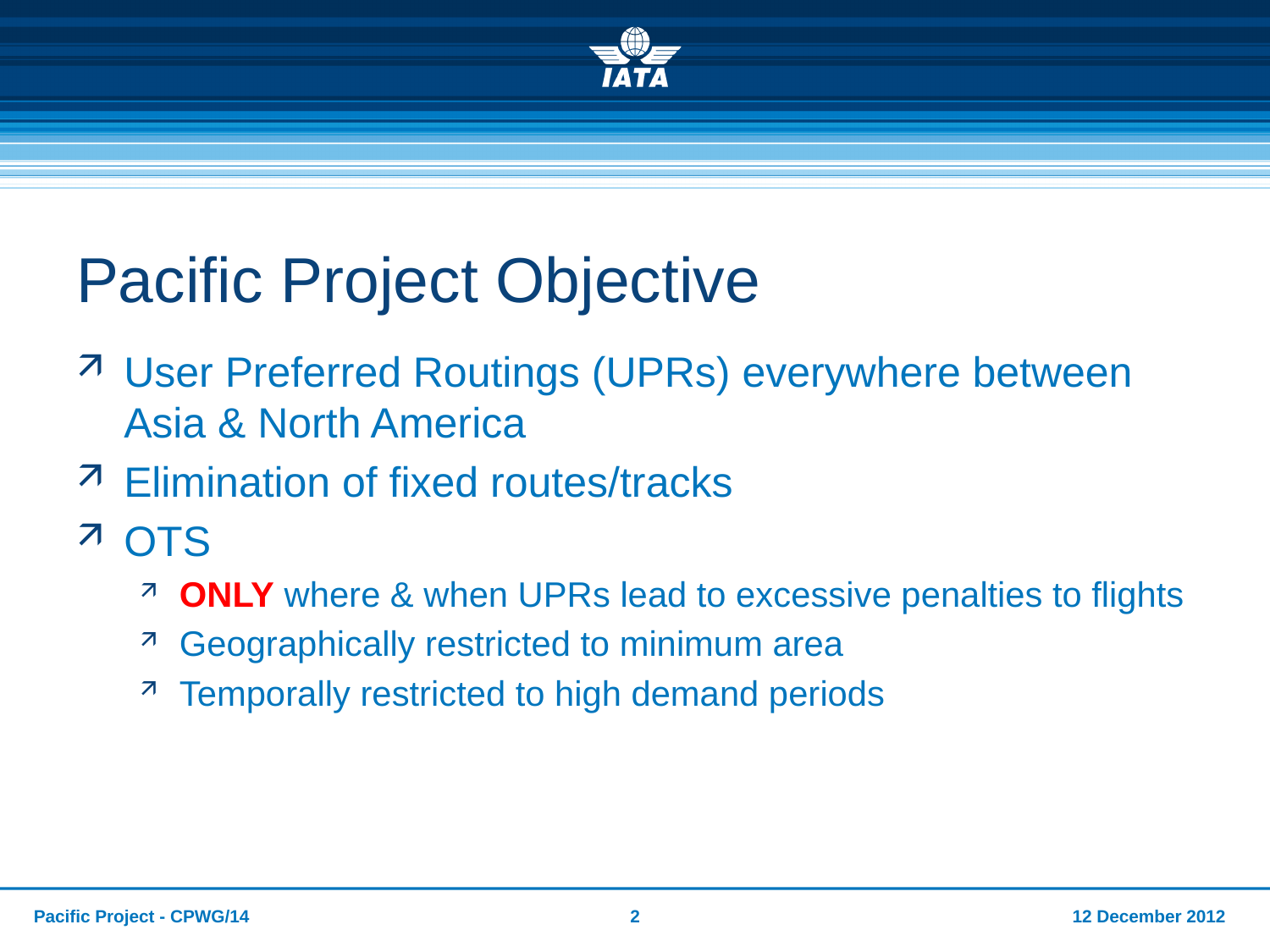

# Pacific Project Objective
User Preferred Routings (UPRs) everywhere between Asia & North America
Elimination of fixed routes/tracks
OTS
ONLY where & when UPRs lead to excessive penalties to flights
Geographically restricted to minimum area
Temporally restricted to high demand periods
Pacific Project - CPWG/14
2
12 December 2012